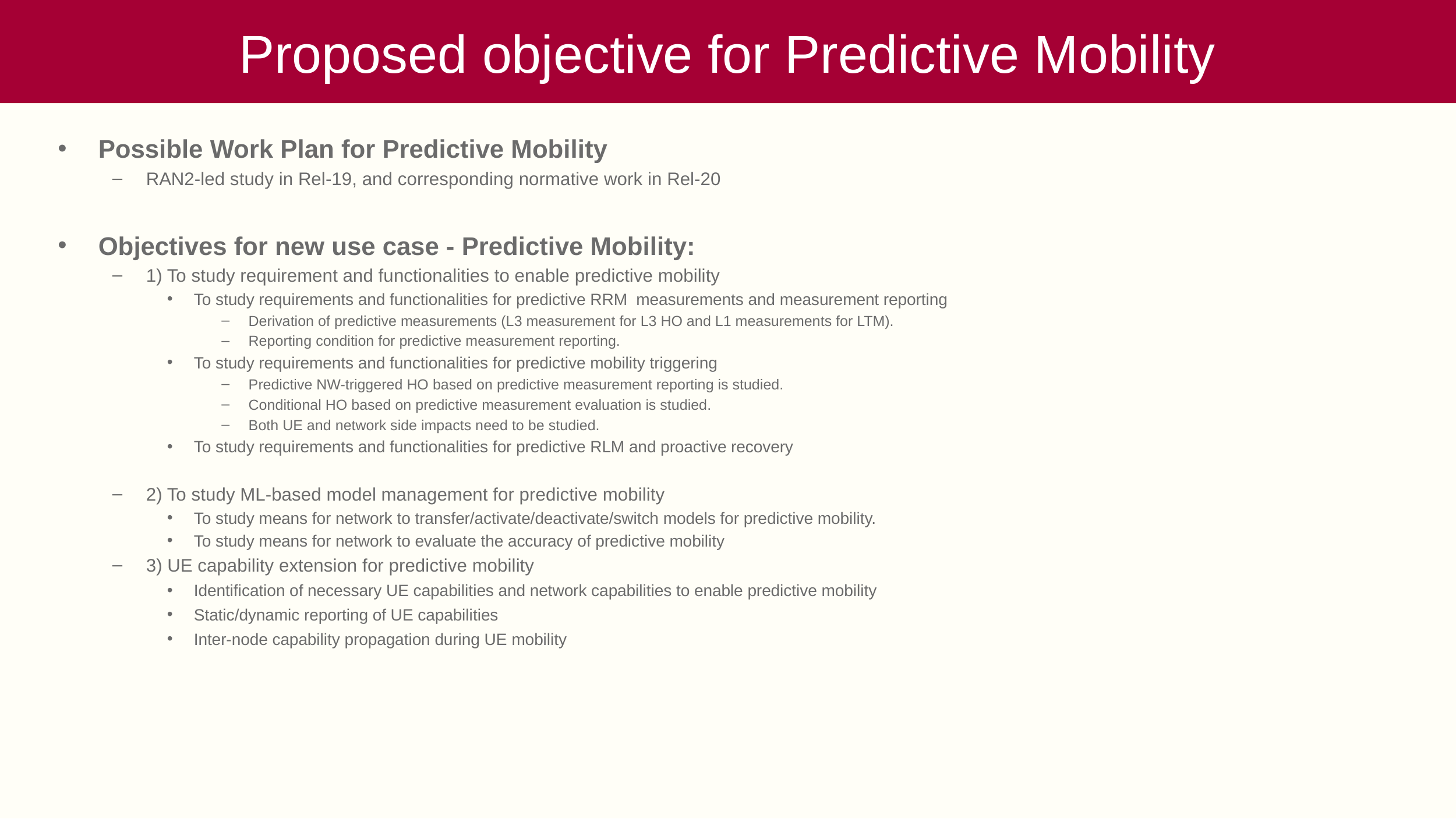

# Proposed objective for Predictive Mobility
Possible Work Plan for Predictive Mobility
RAN2-led study in Rel-19, and corresponding normative work in Rel-20

Objectives for new use case - Predictive Mobility:
1) To study requirement and functionalities to enable predictive mobility
To study requirements and functionalities for predictive RRM  measurements and measurement reporting
Derivation of predictive measurements (L3 measurement for L3 HO and L1 measurements for LTM).
Reporting condition for predictive measurement reporting.
To study requirements and functionalities for predictive mobility triggering
Predictive NW-triggered HO based on predictive measurement reporting is studied.
Conditional HO based on predictive measurement evaluation is studied.
Both UE and network side impacts need to be studied.
To study requirements and functionalities for predictive RLM and proactive recovery

2) To study ML-based model management for predictive mobility
To study means for network to transfer/activate/deactivate/switch models for predictive mobility.
To study means for network to evaluate the accuracy of predictive mobility
3) UE capability extension for predictive mobility
Identification of necessary UE capabilities and network capabilities to enable predictive mobility
Static/dynamic reporting of UE capabilities
Inter-node capability propagation during UE mobility